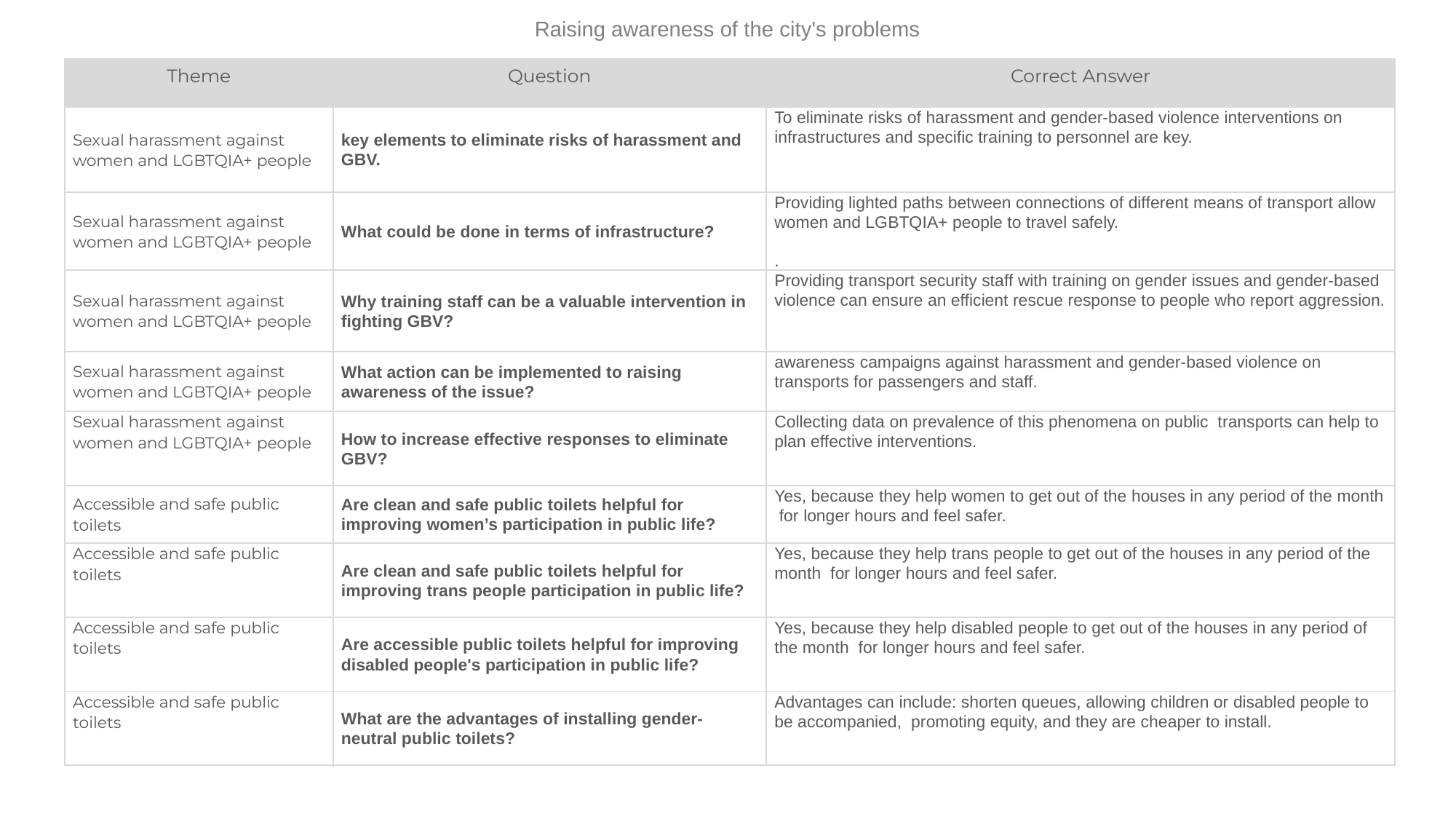

Raising awareness of the city's problems
| Theme | Question | Correct Answer |
| --- | --- | --- |
| Sexual harassment against women and LGBTQIA+ people | key elements to eliminate risks of harassment and GBV. | To eliminate risks of harassment and gender-based violence interventions on infrastructures and specific training to personnel are key. |
| Sexual harassment against women and LGBTQIA+ people | What could be done in terms of infrastructure? | Providing lighted paths between connections of different means of transport allow women and LGBTQIA+ people to travel safely. . |
| Sexual harassment against women and LGBTQIA+ people | Why training staff can be a valuable intervention in fighting GBV? | Providing transport security staff with training on gender issues and gender-based violence can ensure an efficient rescue response to people who report aggression. |
| Sexual harassment against women and LGBTQIA+ people | What action can be implemented to raising awareness of the issue? | awareness campaigns against harassment and gender-based violence on transports for passengers and staff. |
| Sexual harassment against women and LGBTQIA+ people | How to increase effective responses to eliminate GBV? | Collecting data on prevalence of this phenomena on public transports can help to plan effective interventions. |
| Accessible and safe public toilets | Are clean and safe public toilets helpful for improving women’s participation in public life? | Yes, because they help women to get out of the houses in any period of the month for longer hours and feel safer. |
| Accessible and safe public toilets | Are clean and safe public toilets helpful for improving trans people participation in public life? | Yes, because they help trans people to get out of the houses in any period of the month for longer hours and feel safer. |
| Accessible and safe public toilets | Are accessible public toilets helpful for improving disabled people's participation in public life? | Yes, because they help disabled people to get out of the houses in any period of the month for longer hours and feel safer. |
| Accessible and safe public toilets | What are the advantages of installing gender-neutral public toilets? | Advantages can include: shorten queues, allowing children or disabled people to be accompanied, promoting equity, and they are cheaper to install. |